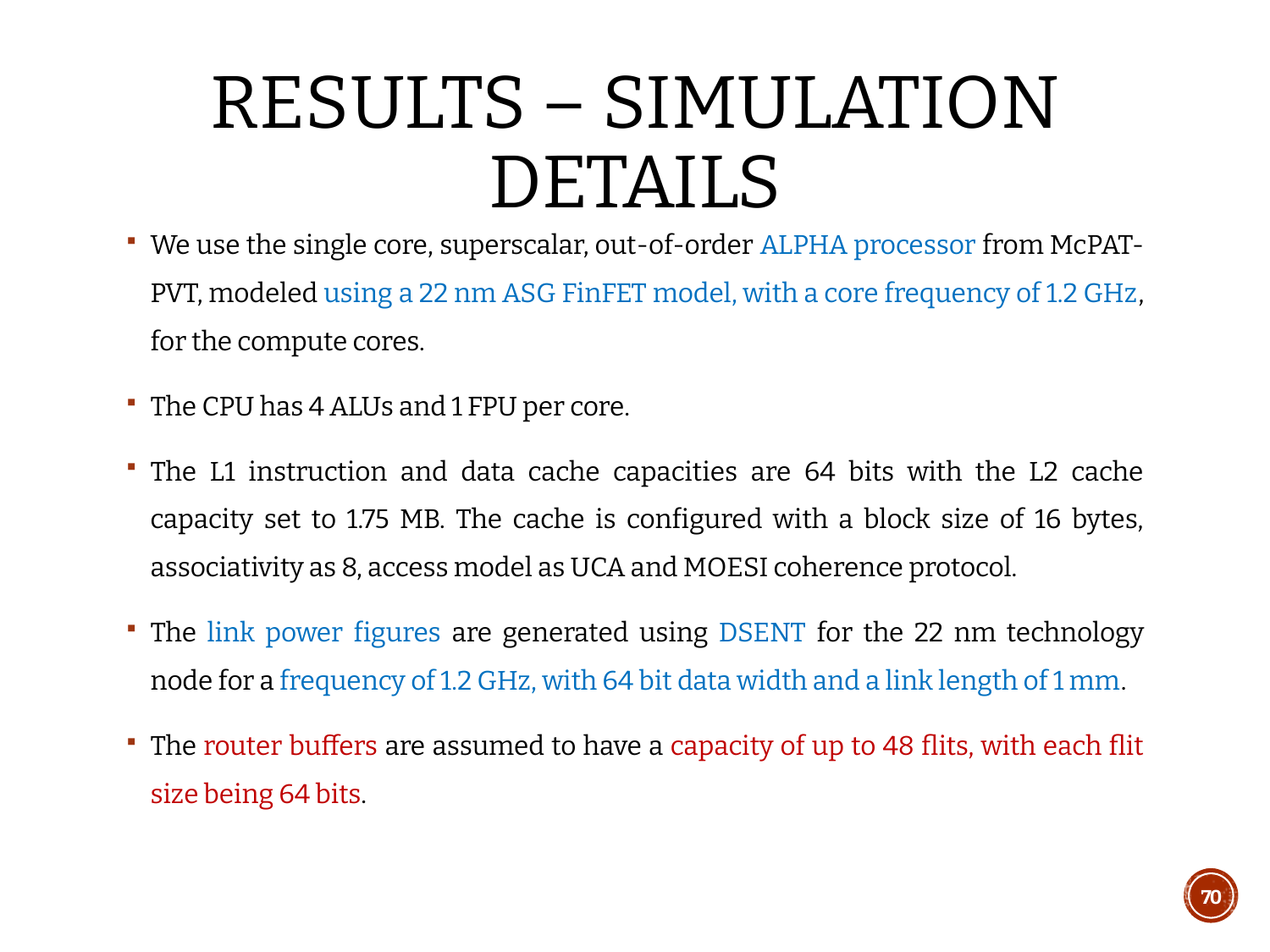

# Results – SIMULATIOn DETAILS
We use the single core, superscalar, out-of-order ALPHA processor from McPAT-PVT, modeled using a 22 nm ASG FinFET model, with a core frequency of 1.2 GHz, for the compute cores.
The CPU has 4 ALUs and 1 FPU per core.
The L1 instruction and data cache capacities are 64 bits with the L2 cache capacity set to 1.75 MB. The cache is configured with a block size of 16 bytes, associativity as 8, access model as UCA and MOESI coherence protocol.
The link power figures are generated using DSENT for the 22 nm technology node for a frequency of 1.2 GHz, with 64 bit data width and a link length of 1 mm.
The router buffers are assumed to have a capacity of up to 48 flits, with each flit size being 64 bits.

70